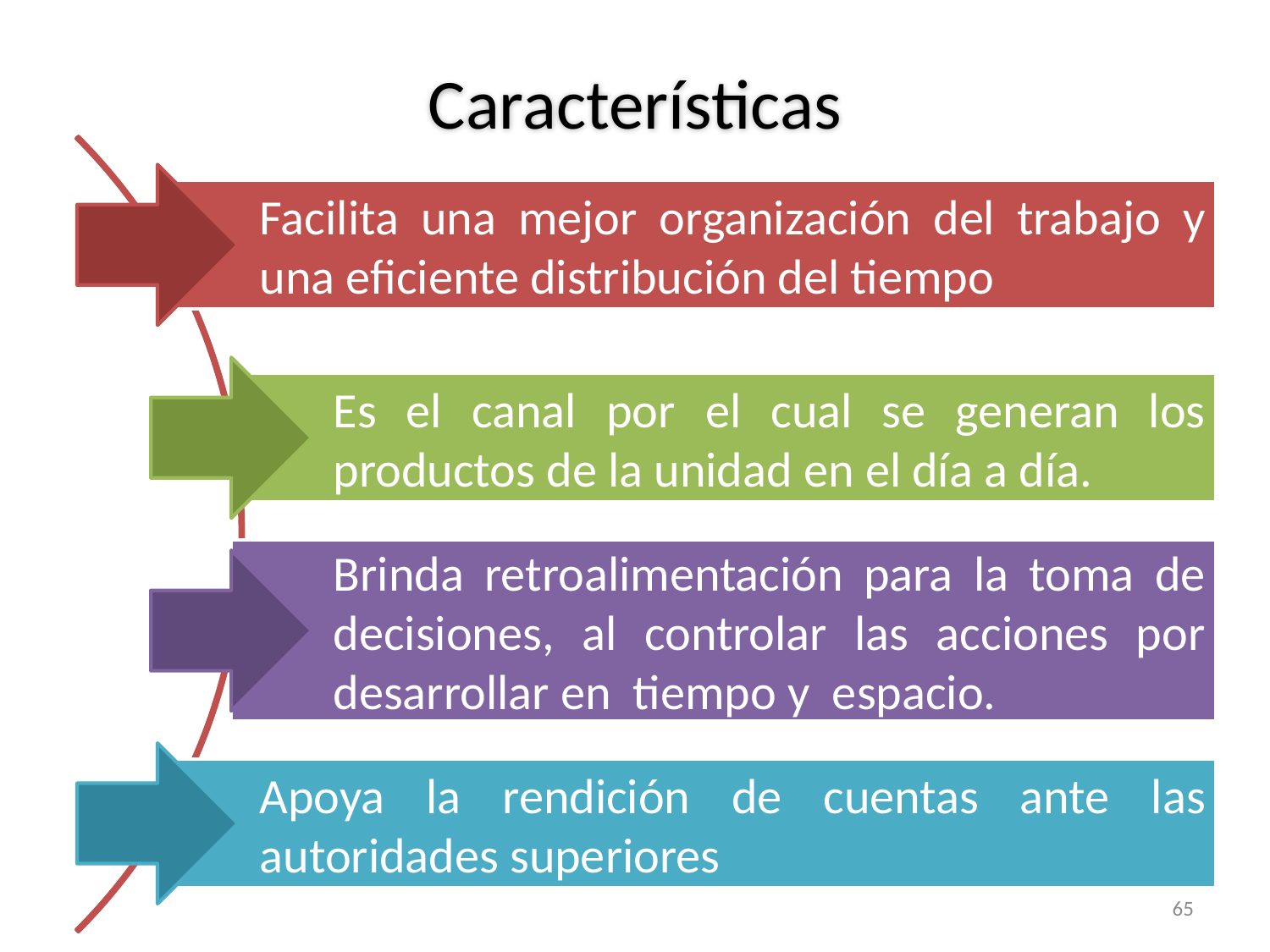

# Características
Facilita una mejor organización del trabajo y una eficiente distribución del tiempo
Es el canal por el cual se generan los productos de la unidad en el día a día.
Brinda retroalimentación para la toma de decisiones, al controlar las acciones por desarrollar en  tiempo y  espacio.
Apoya la rendición de cuentas ante las autoridades superiores
65